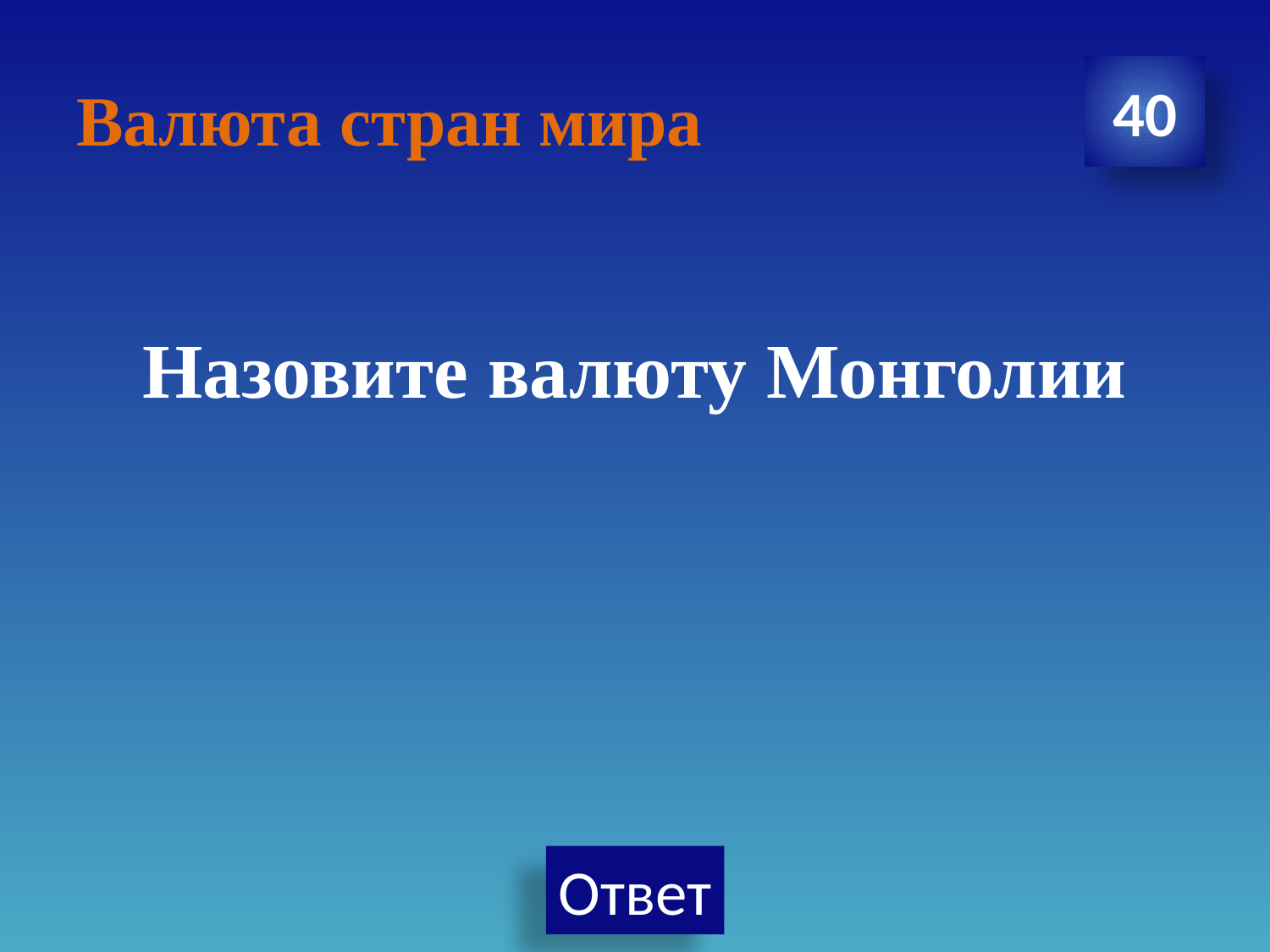

# Валюта стран мира
40

Назовите валюту Монголии